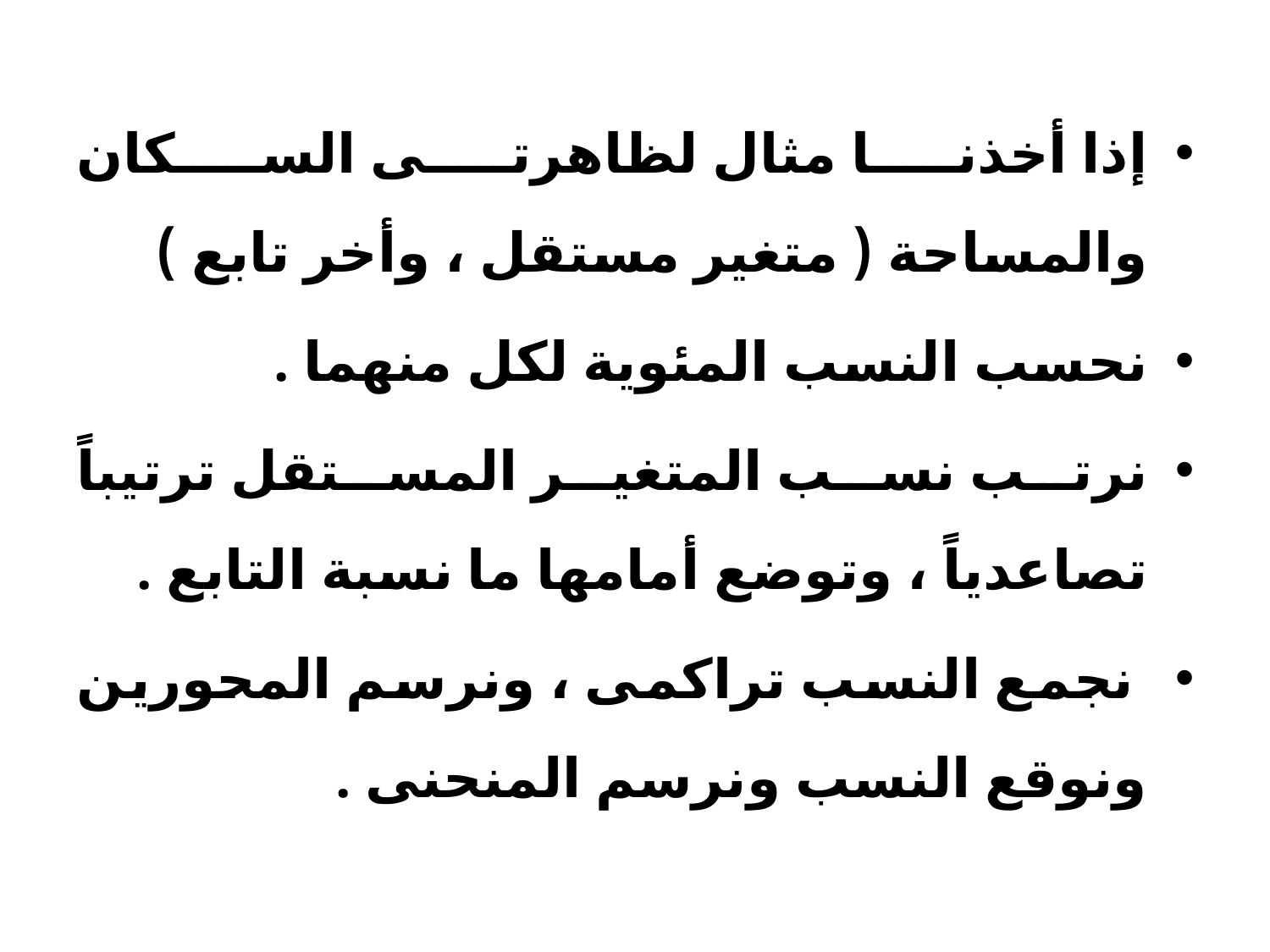

إذا أخذنا مثال لظاهرتى السكان والمساحة ( متغير مستقل ، وأخر تابع )
نحسب النسب المئوية لكل منهما .
نرتب نسب المتغير المستقل ترتيباً تصاعدياً ، وتوضع أمامها ما نسبة التابع .
 نجمع النسب تراكمى ، ونرسم المحورين ونوقع النسب ونرسم المنحنى .